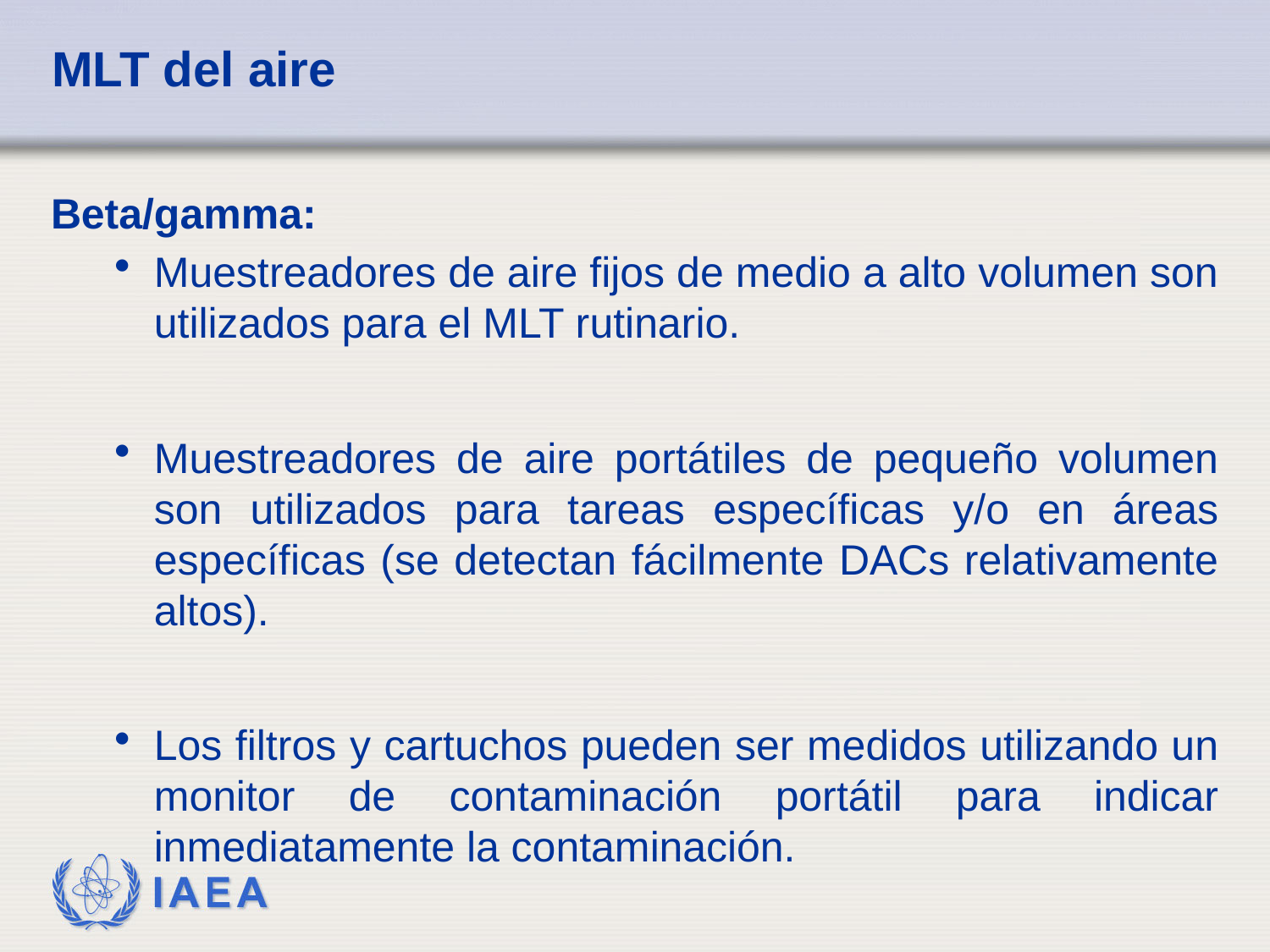

# MLT del aire
Beta/gamma:
Muestreadores de aire fijos de medio a alto volumen son utilizados para el MLT rutinario.

Muestreadores de aire portátiles de pequeño volumen son utilizados para tareas específicas y/o en áreas específicas (se detectan fácilmente DACs relativamente altos).

Los filtros y cartuchos pueden ser medidos utilizando un monitor de contaminación portátil para indicar inmediatamente la contaminación.